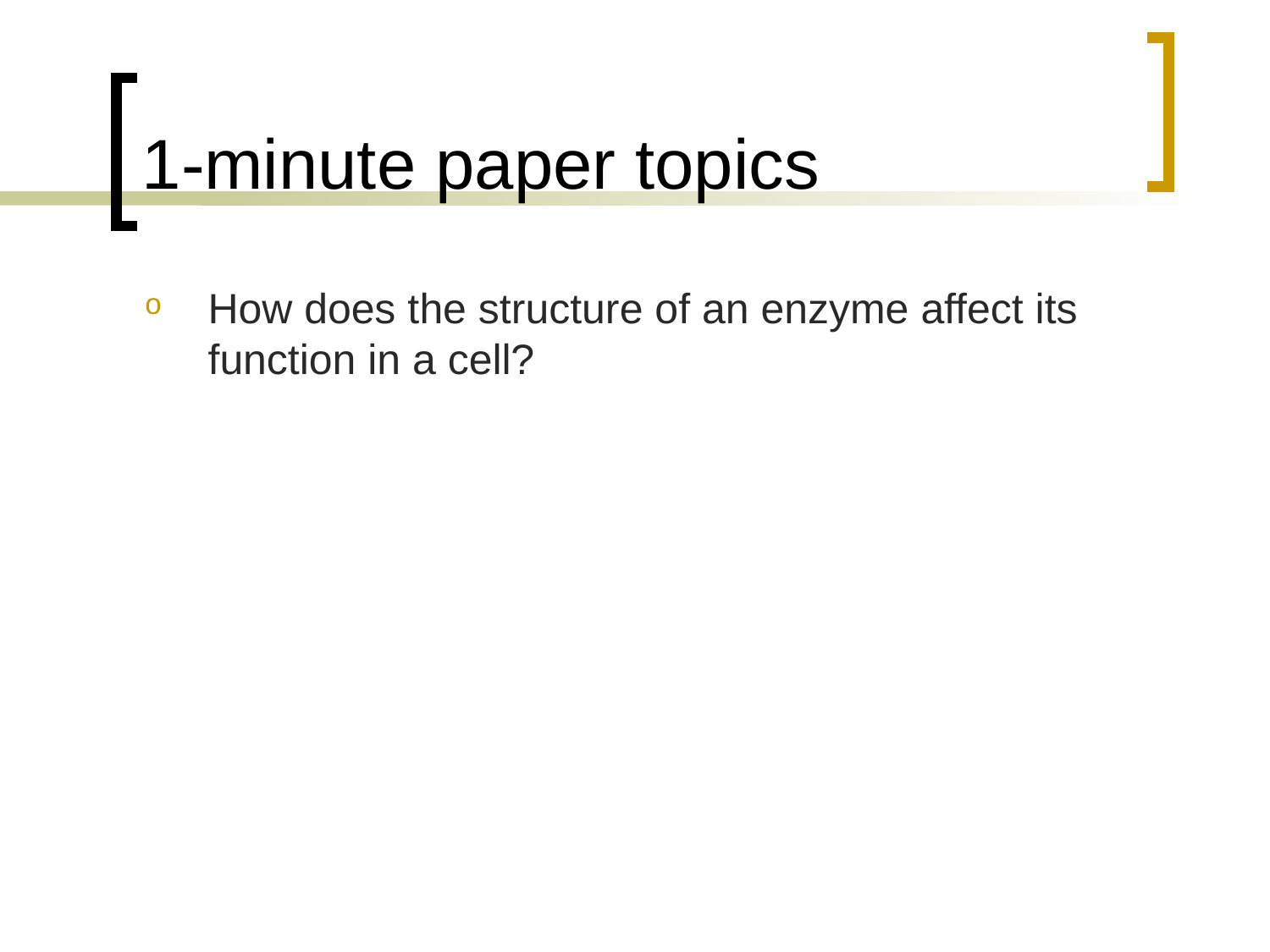

# 1-minute paper topics
How does the structure of an enzyme affect its function in a cell?